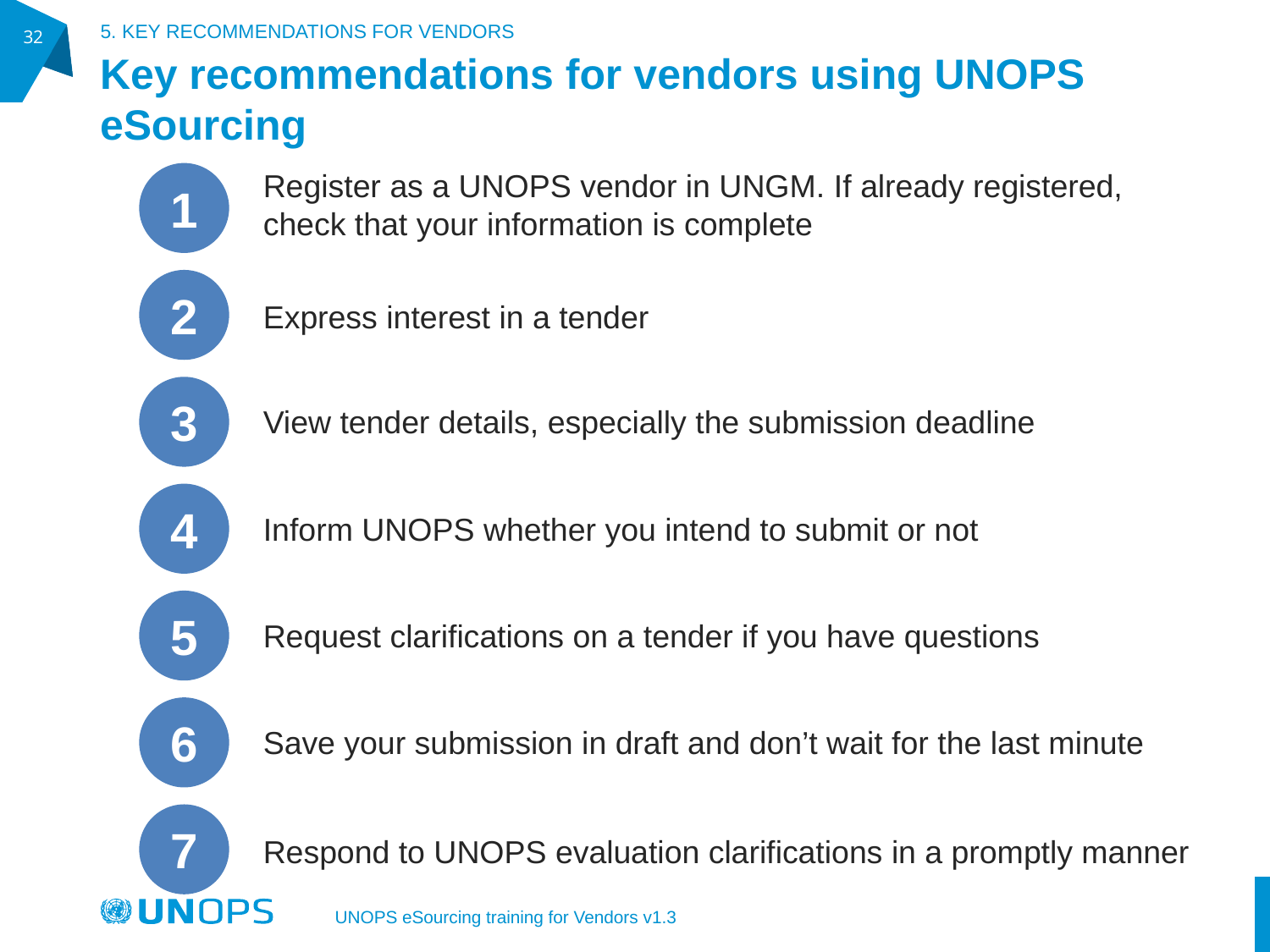

5. KEY RECOMMENDATIONS FOR VENDORS

32
# Key recommendations for vendors using UNOPS eSourcing
Register as a UNOPS vendor in UNGM. If already registered, check that your information is complete
1
2
Express interest in a tender
3
View tender details, especially the submission deadline
4
Inform UNOPS whether you intend to submit or not
5
Request clarifications on a tender if you have questions
6
Save your submission in draft and don’t wait for the last minute
7
Respond to UNOPS evaluation clarifications in a promptly manner
UNOPS eSourcing training for Vendors v1.3